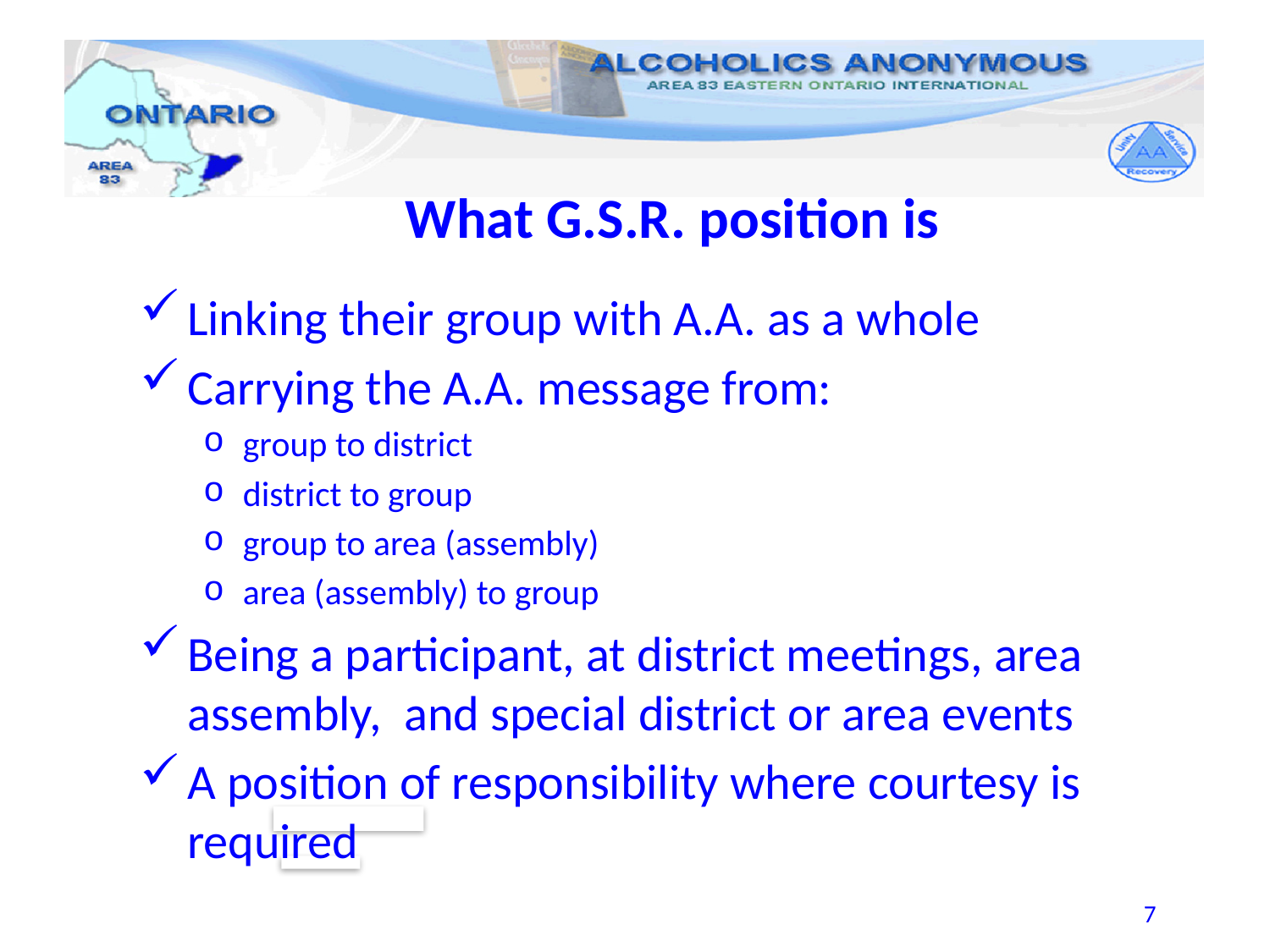

What G.S.R. position is

Linking their group with A.A. as a whole
Carrying the A.A. message from:
group to district
district to group
group to area (assembly)
area (assembly) to group
Being a participant, at district meetings, area assembly,  and special district or area events
A position of responsibility where courtesy is required

7